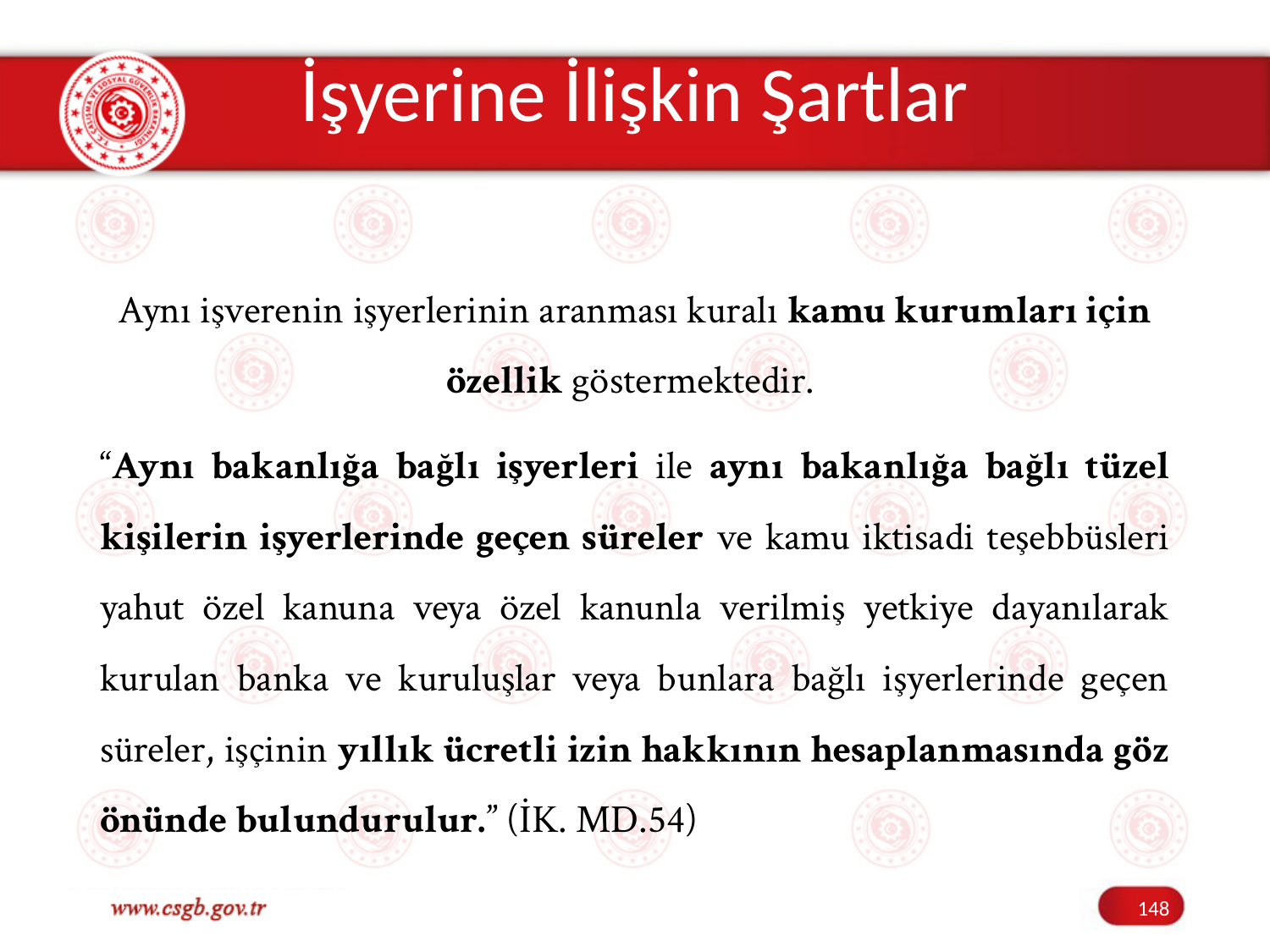

# İşyerine İlişkin Şartlar
Aynı işverenin işyerlerinin aranması kuralı kamu kurumları için özellik göstermektedir.
“Aynı bakanlığa bağlı işyerleri ile aynı bakanlığa bağlı tüzel kişilerin işyerlerinde geçen süreler ve kamu iktisadi teşebbüsleri yahut özel kanuna veya özel kanunla verilmiş yetkiye dayanılarak kurulan banka ve kuruluşlar veya bunlara bağlı işyerlerinde geçen süreler, işçinin yıllık ücretli izin hakkının hesaplanmasında göz önünde bulundurulur.” (İK. MD.54)

148